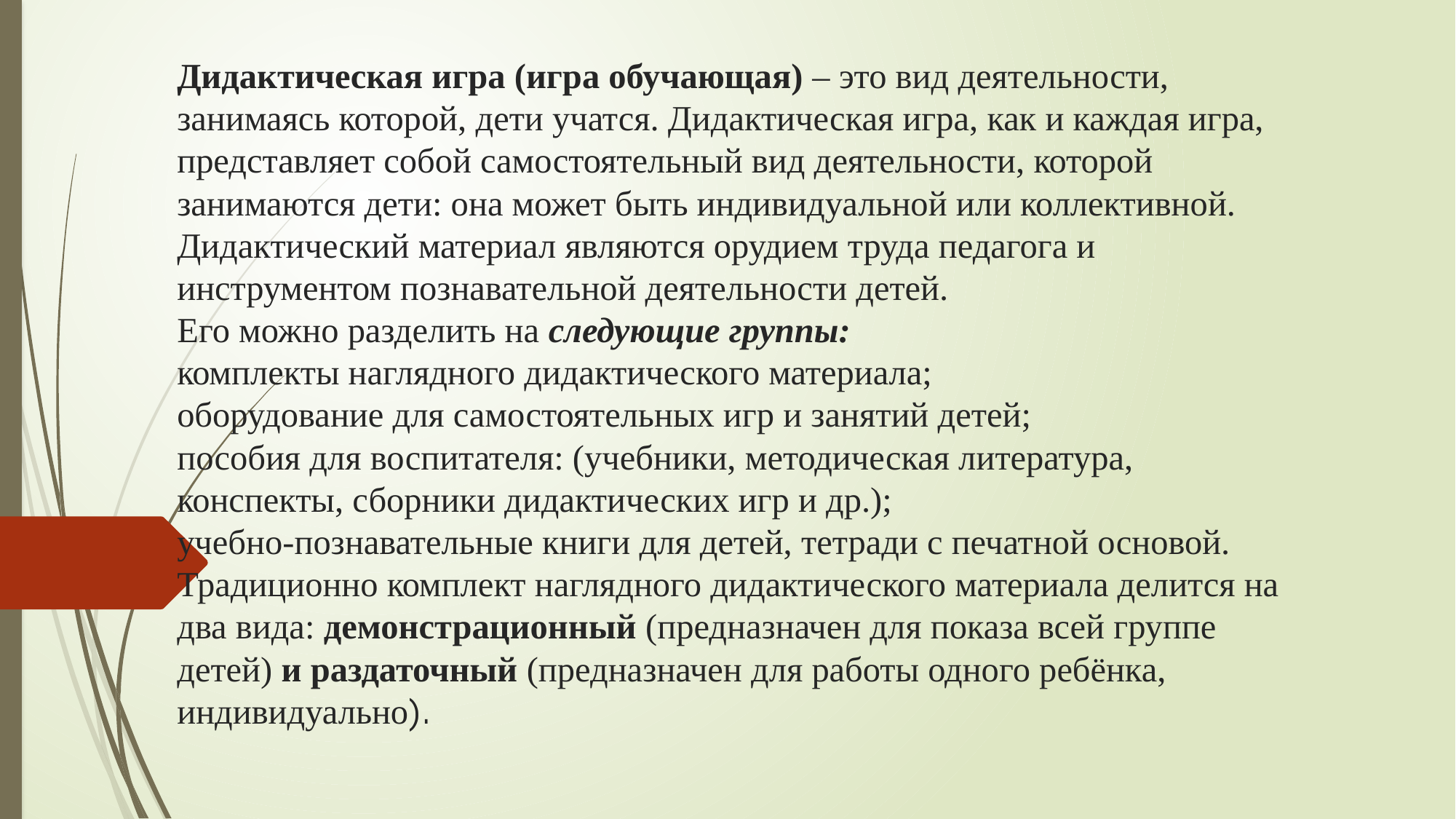

# Дидактическая игра (игра обучающая) – это вид деятельности, занимаясь которой, дети учатся. Дидактическая игра, как и каждая игра, представляет собой самостоятельный вид деятельности, которой занимаются дети: она может быть индивидуальной или коллективной. Дидактический материал являются орудием труда педагога и инструментом познавательной деятельности детей. Его можно разделить на следующие группы: комплекты наглядного дидактического материала; оборудование для самостоятельных игр и занятий детей; пособия для воспитателя: (учебники, методическая литература, конспекты, сборники дидактических игр и др.); учебно-познавательные книги для детей, тетради с печатной основой. Традиционно комплект наглядного дидактического материала делится на два вида: демонстрационный (предназначен для показа всей группе детей) и раздаточный (предназначен для работы одного ребёнка, индивидуально).